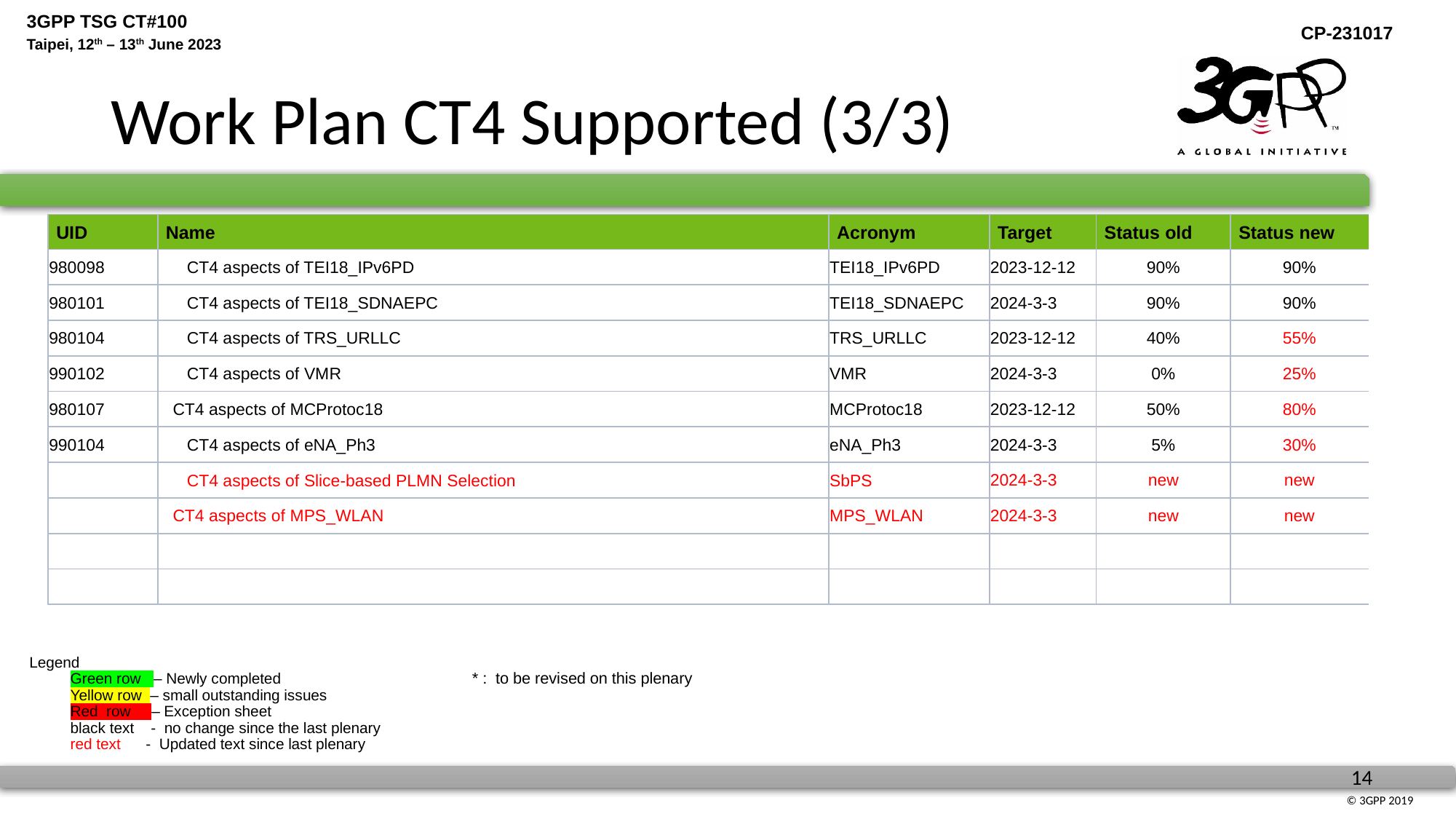

# Work Plan CT4 Supported (3/3)
| UID | Name | Acronym | Target | Status old | Status new |
| --- | --- | --- | --- | --- | --- |
| 980098 | CT4 aspects of TEI18\_IPv6PD | TEI18\_IPv6PD | 2023-12-12 | 90% | 90% |
| 980101 | CT4 aspects of TEI18\_SDNAEPC | TEI18\_SDNAEPC | 2024-3-3 | 90% | 90% |
| 980104 | CT4 aspects of TRS\_URLLC | TRS\_URLLC | 2023-12-12 | 40% | 55% |
| 990102 | CT4 aspects of VMR | VMR | 2024-3-3 | 0% | 25% |
| 980107 | CT4 aspects of MCProtoc18 | MCProtoc18 | 2023-12-12 | 50% | 80% |
| 990104 | CT4 aspects of eNA\_Ph3 | eNA\_Ph3 | 2024-3-3 | 5% | 30% |
|  | CT4 aspects of Slice-based PLMN Selection | SbPS | 2024-3-3 | new | new |
|  | CT4 aspects of MPS\_WLAN | MPS\_WLAN | 2024-3-3 | new | new |
|  |  |  |  |  |  |
|  |  |  |  |  |  |
Legend
Green row   – Newly completed
	Yellow row  – small outstanding issues
Red  row     – Exception sheet
	black text    -  no change since the last plenary
	red text      -  Updated text since last plenary
* :  to be revised on this plenary